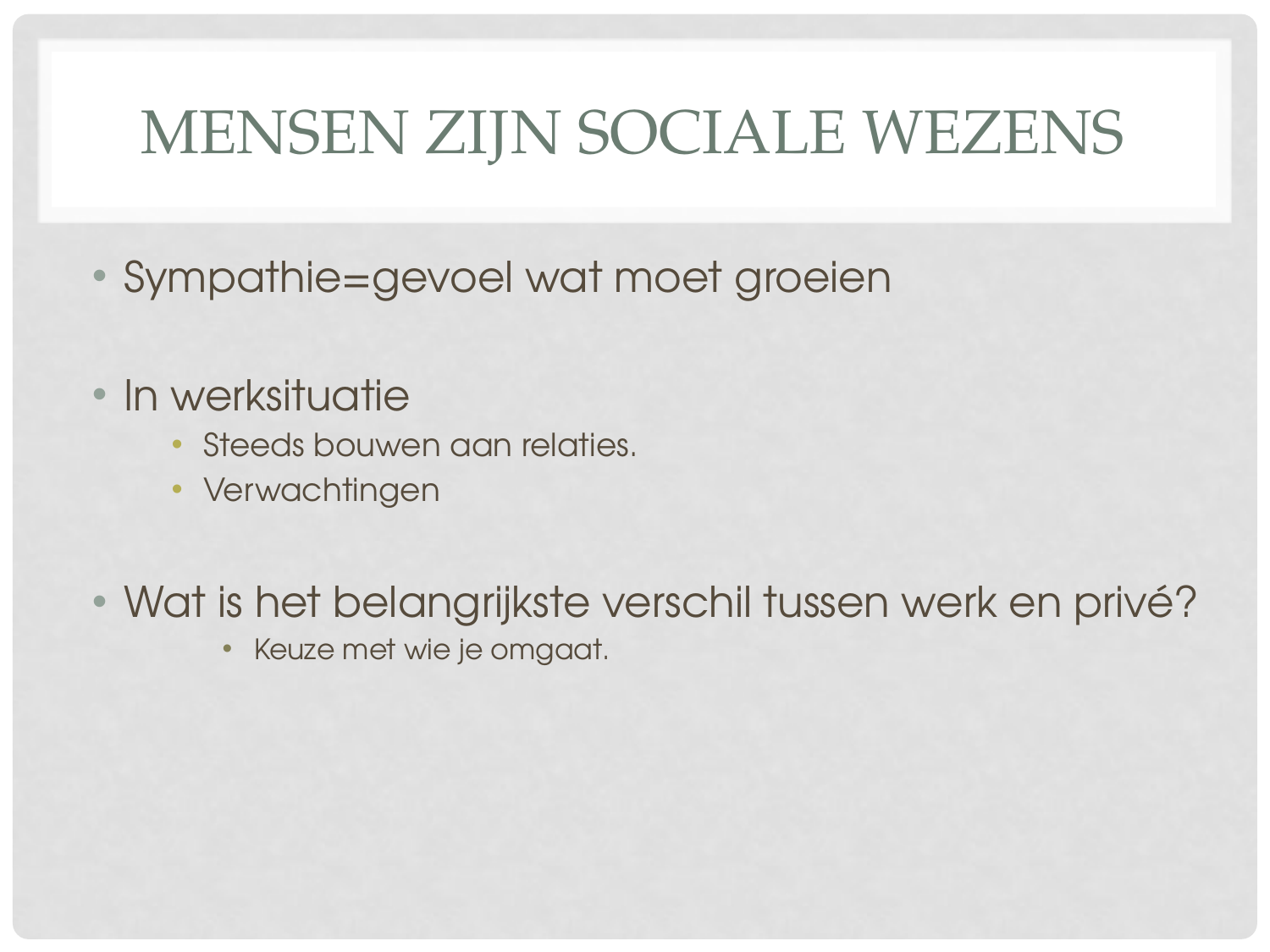

# Mensen zijn sociale wezens
Sympathie=gevoel wat moet groeien

In werksituatie
Steeds bouwen aan relaties.
Verwachtingen

Wat is het belangrijkste verschil tussen werk en privé?
Keuze met wie je omgaat.